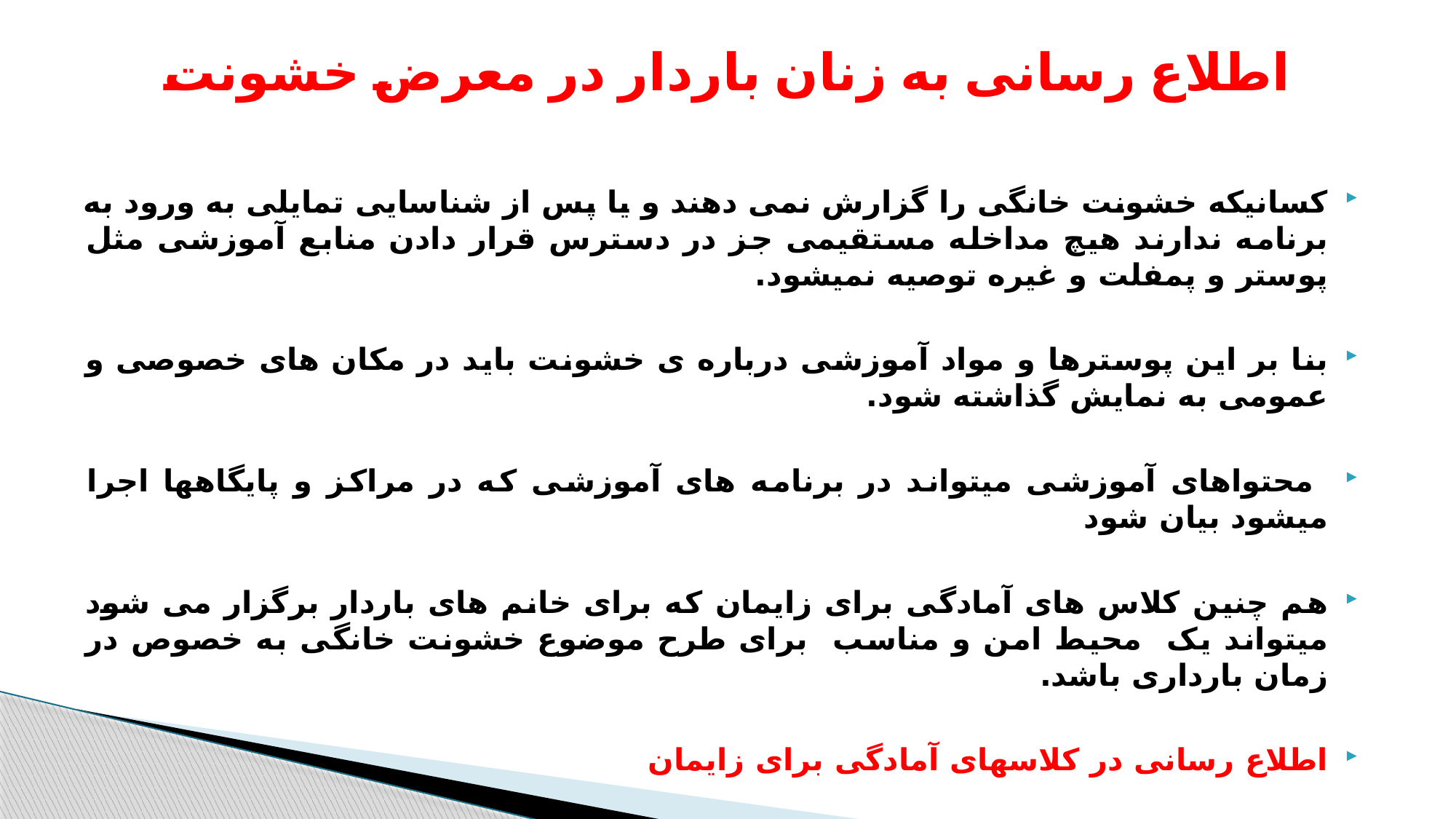

# اطلاع رسانی به زنان باردار در معرض خشونت
کسانیکه خشونت خانگی را گزارش نمی دهند و یا پس از شناسایی تمایلی به ورود به برنامه ندارند هیچ مداخله مستقیمی جز در دسترس قرار دادن منابع آموزشی مثل پوستر و پمفلت و غیره توصیه نمیشود.

بنا بر این پوسترها و مواد آموزشی درباره ی خشونت باید در مکان های خصوصی و عمومی به نمایش گذاشته شود.

 محتواهای آموزشی میتواند در برنامه های آموزشی که در مراکز و پایگاهها اجرا میشود بیان شود

هم چنین کلاس های آمادگی برای زایمان که برای خانم های باردار برگزار می شود میتواند یک  محیط امن و مناسب  برای طرح موضوع خشونت خانگی به خصوص در زمان بارداری باشد.

اطلاع رسانی در کلاسهای آمادگی برای زایمان